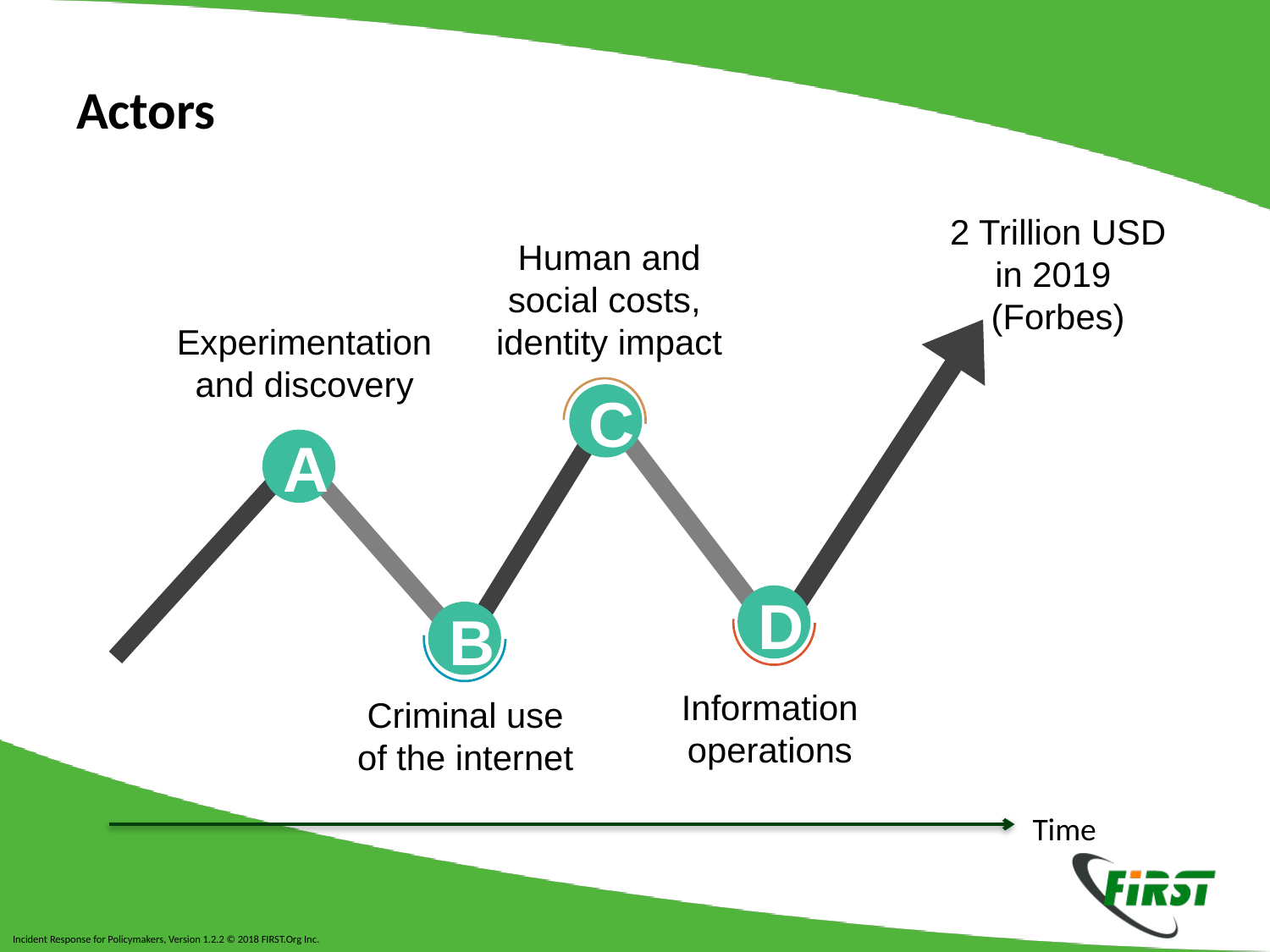

# Actors
2 Trillion USD in 2019
(Forbes)
Human and social costs,
identity impact

Experimentation and discovery

C

A

D

B

Information operations
Criminal use of the internet
Time